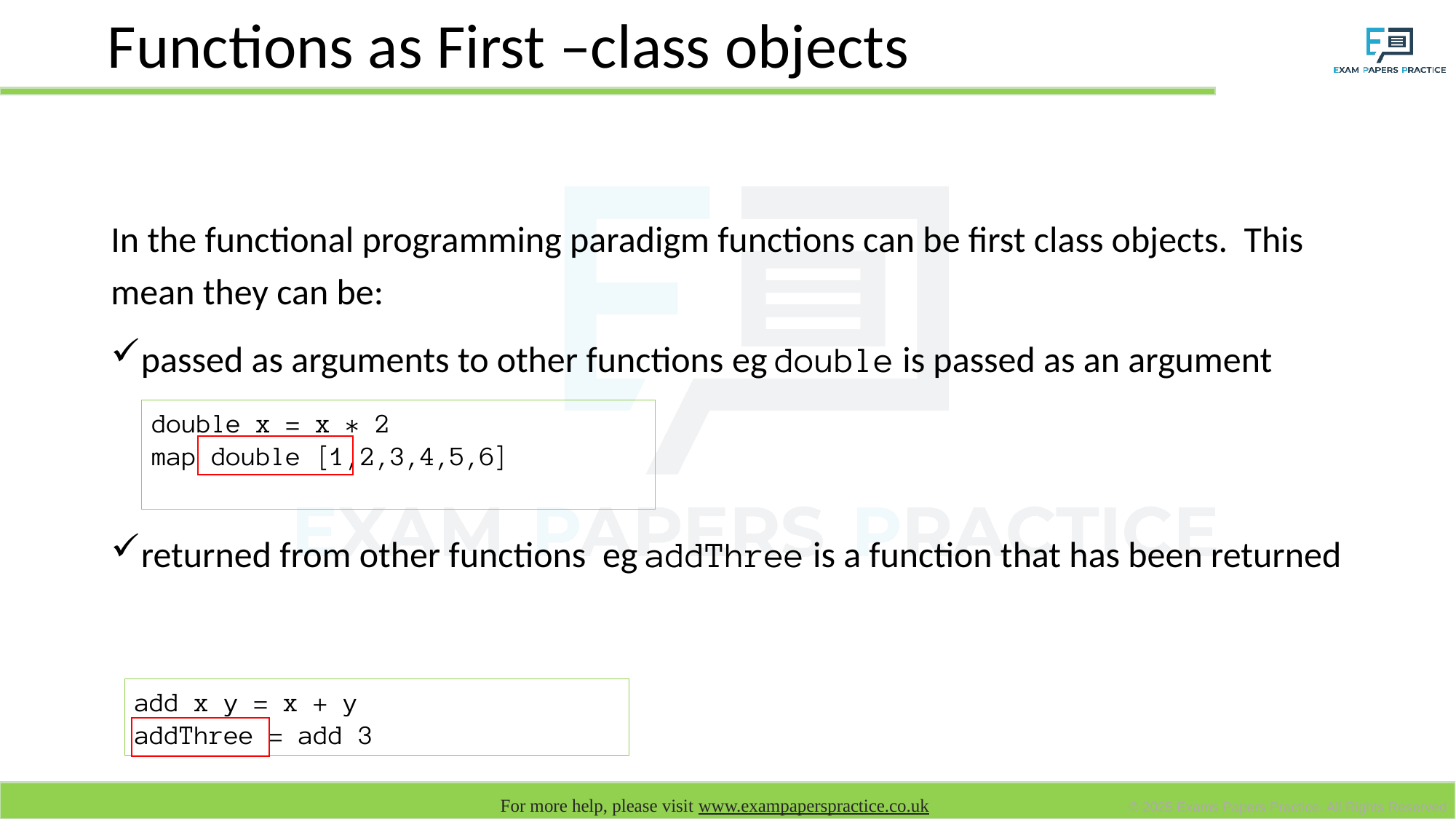

# Functions as First –class objects
In the functional programming paradigm functions can be first class objects.  This mean they can be:
passed as arguments to other functions eg double is passed as an argument

returned from other functions  eg addThree is a function that has been returned

double x = x * 2
map double [1,2,3,4,5,6]

add x y = x + y
addThree = add 3